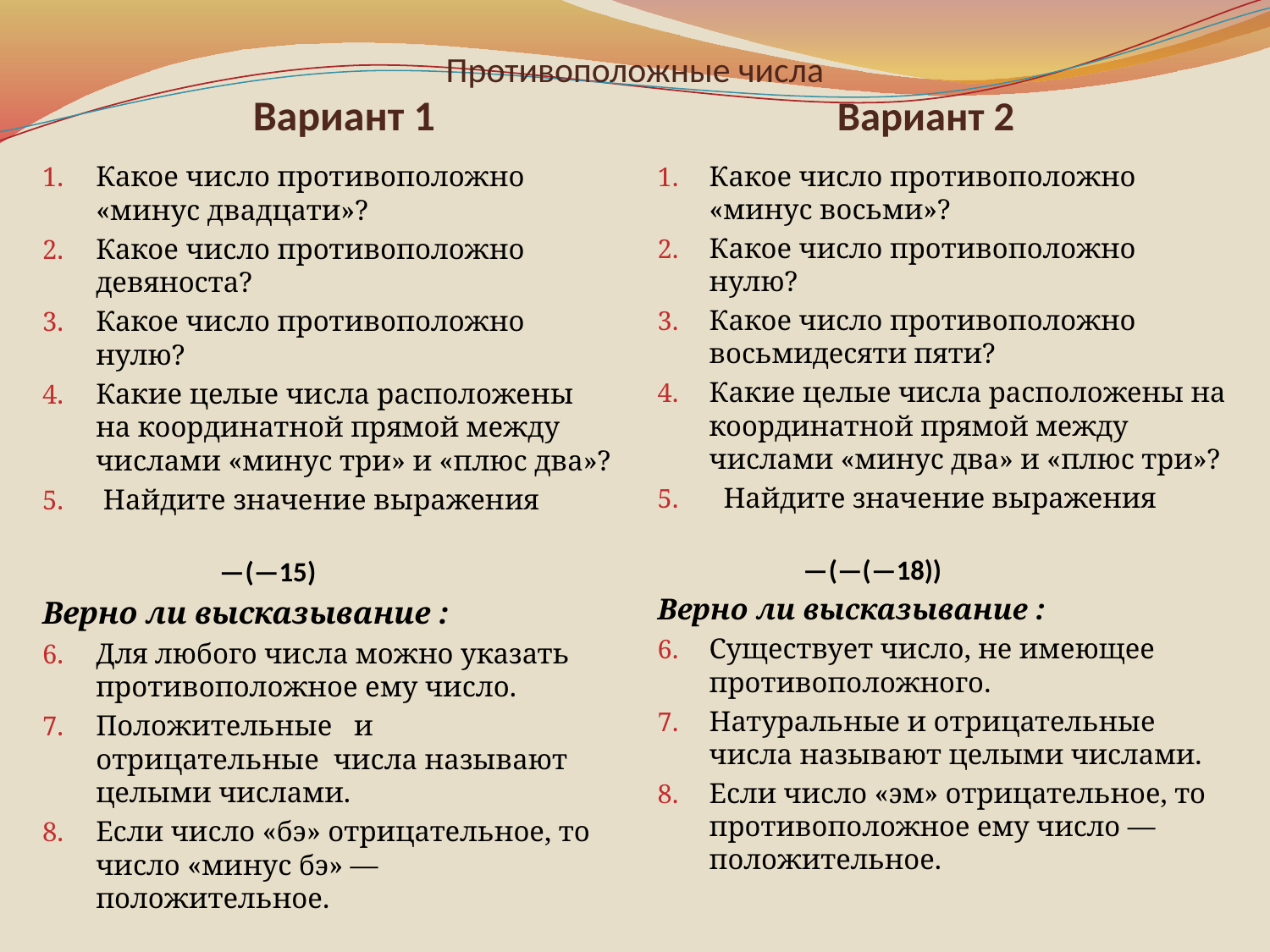

# Противоположные числа
Вариант 1
Вариант 2
Какое число противоположно «минус двадцати»?
Какое число противоположно девяноста?
Какое число противоположно нулю?
Какие целые числа расположены на координатной прямой между числами «минус три» и «плюс два»?
 Найдите значение выражения
                            —(—15)
Верно ли высказывание :
Для любого числа можно указать противоположное ему число.
Положительные   и   отрицательные  числа называют целыми числами.
Если число «бэ» отрицательное, то число «минус бэ» — положительное.

Какое число противоположно «минус восьми»?
Какое число противоположно нулю?
Какое число противоположно восьмидесяти пяти?
Какие целые числа расположены на координатной прямой между числами «минус два» и «плюс три»?
  Найдите значение выражения
                       —(—(—18))
Верно ли высказывание :
Существует число, не имеющее противоположного.
Натуральные и отрицательные числа называют целыми числами.
Если число «эм» отрицательное, то противоположное ему число — положительное.